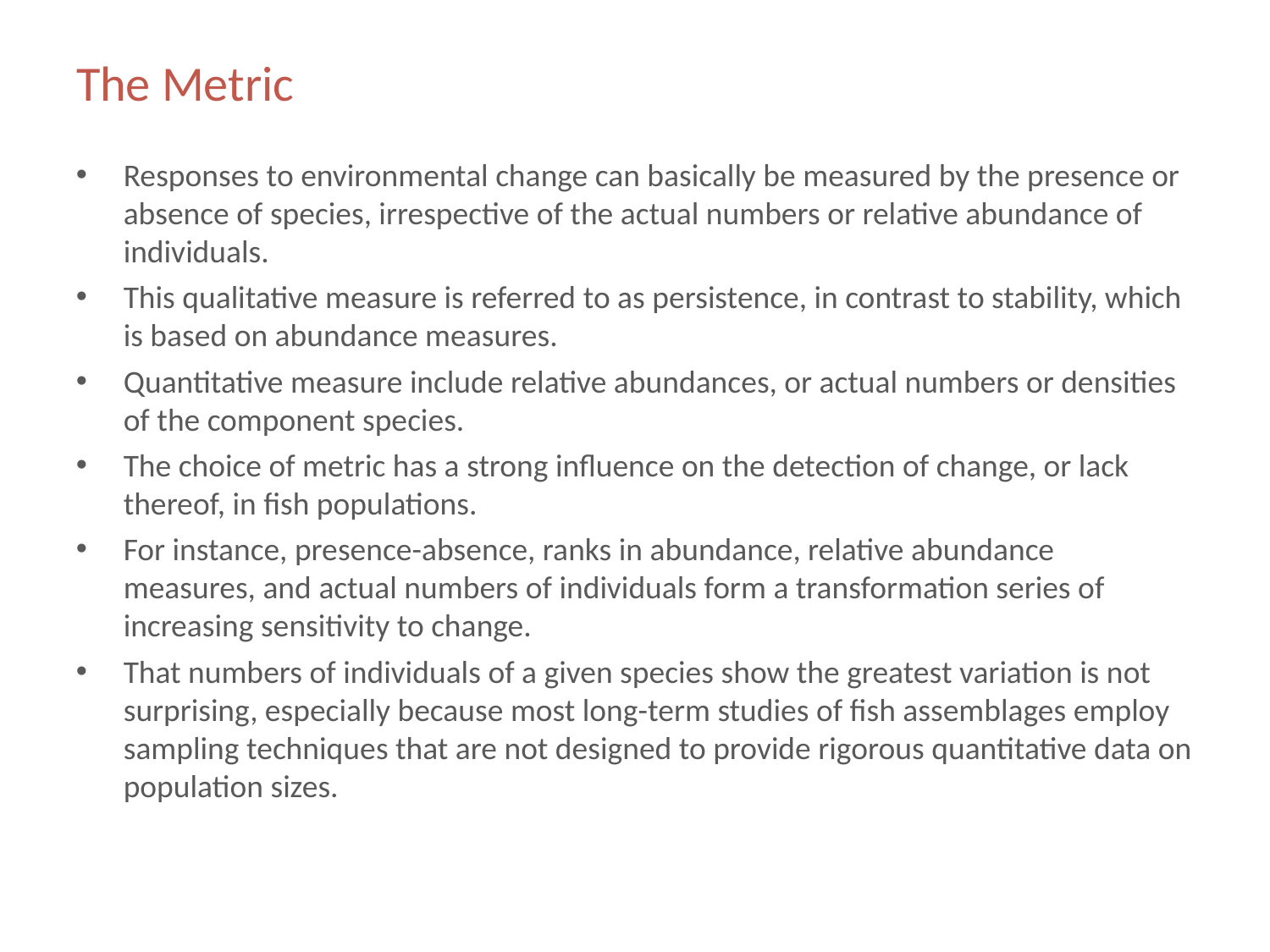

# The Metric
Responses to environmental change can basically be measured by the presence or absence of species, irrespective of the actual numbers or relative abundance of individuals.
This qualitative measure is referred to as persistence, in contrast to stability, which is based on abundance measures.
Quantitative measure include relative abundances, or actual numbers or densities of the component species.
The choice of metric has a strong influence on the detection of change, or lack thereof, in fish populations.
For instance, presence-absence, ranks in abundance, relative abundance measures, and actual numbers of individuals form a transformation series of increasing sensitivity to change.
That numbers of individuals of a given species show the greatest variation is not surprising, especially because most long-term studies of fish assemblages employ sampling techniques that are not designed to provide rigorous quantitative data on population sizes.